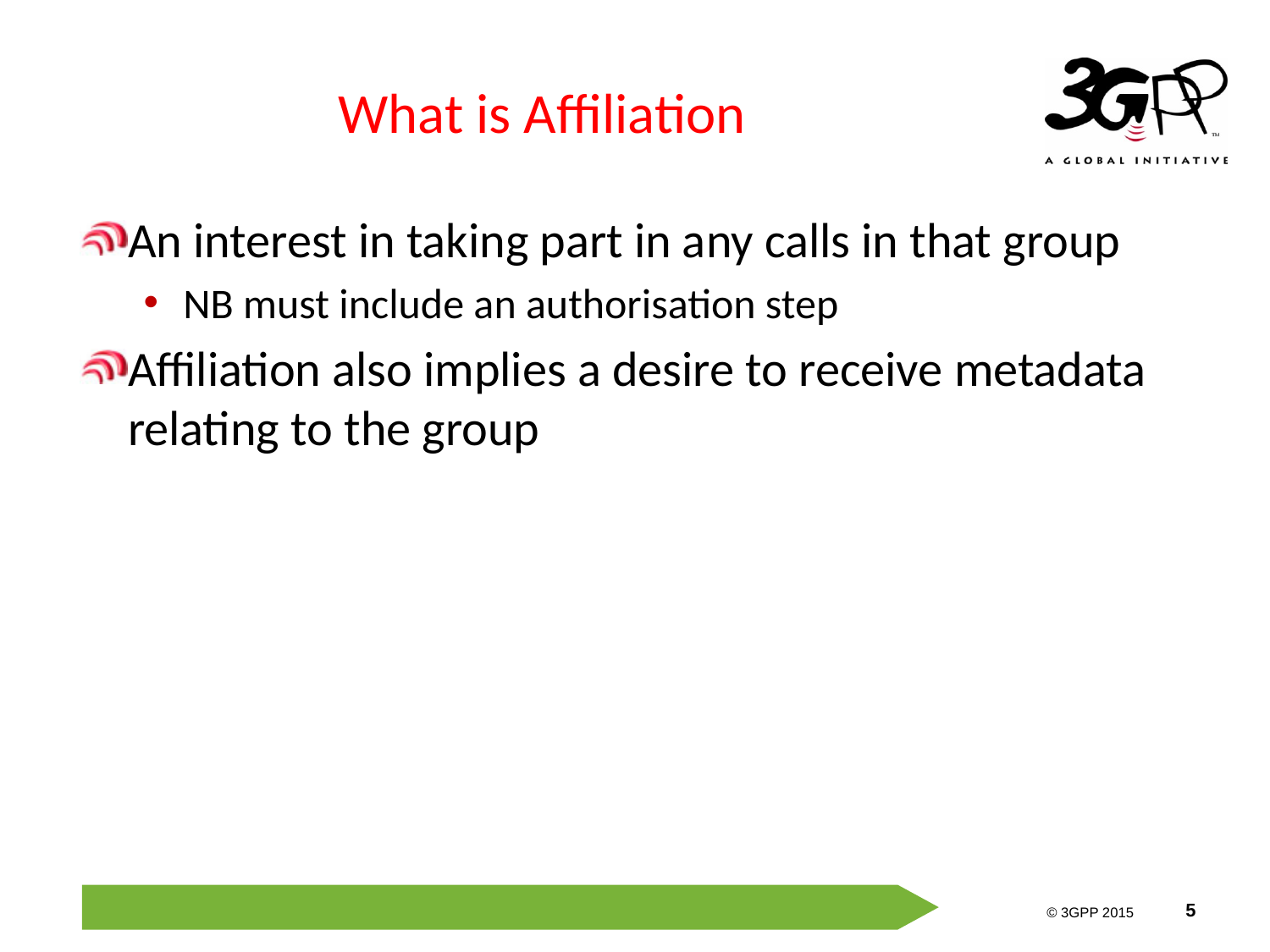

# What is Affiliation
An interest in taking part in any calls in that group
NB must include an authorisation step
Affiliation also implies a desire to receive metadata relating to the group